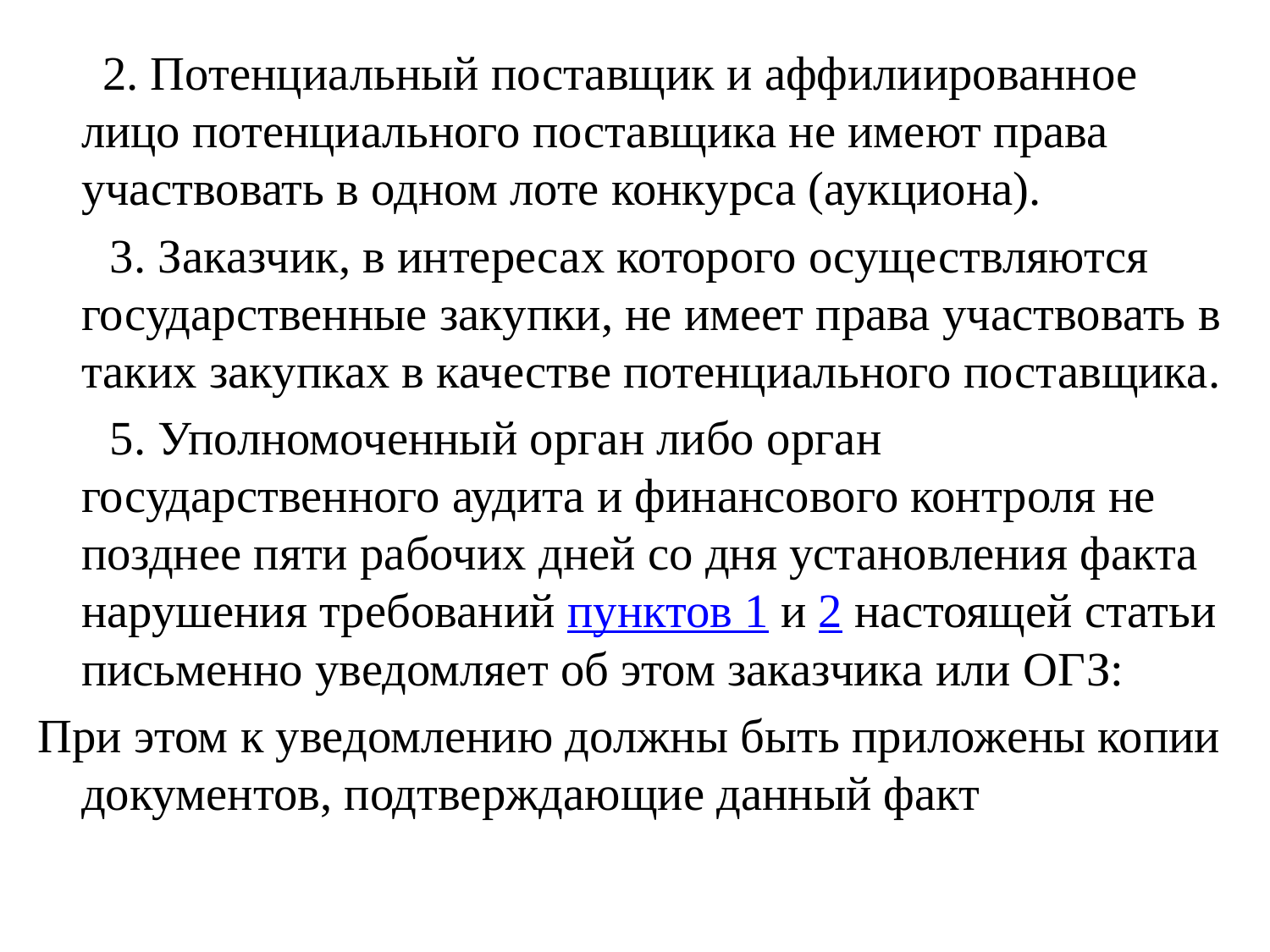

2. Потенциальный поставщик и аффилиированное лицо потенциального поставщика не имеют права участвовать в одном лоте конкурса (аукциона).
      3. Заказчик, в интересах которого осуществляются государственные закупки, не имеет права участвовать в таких закупках в качестве потенциального поставщика.
      5. Уполномоченный орган либо орган государственного аудита и финансового контроля не позднее пяти рабочих дней со дня установления факта нарушения требований пунктов 1 и 2 настоящей статьи письменно уведомляет об этом заказчика или ОГЗ:
При этом к уведомлению должны быть приложены копии документов, подтверждающие данный факт